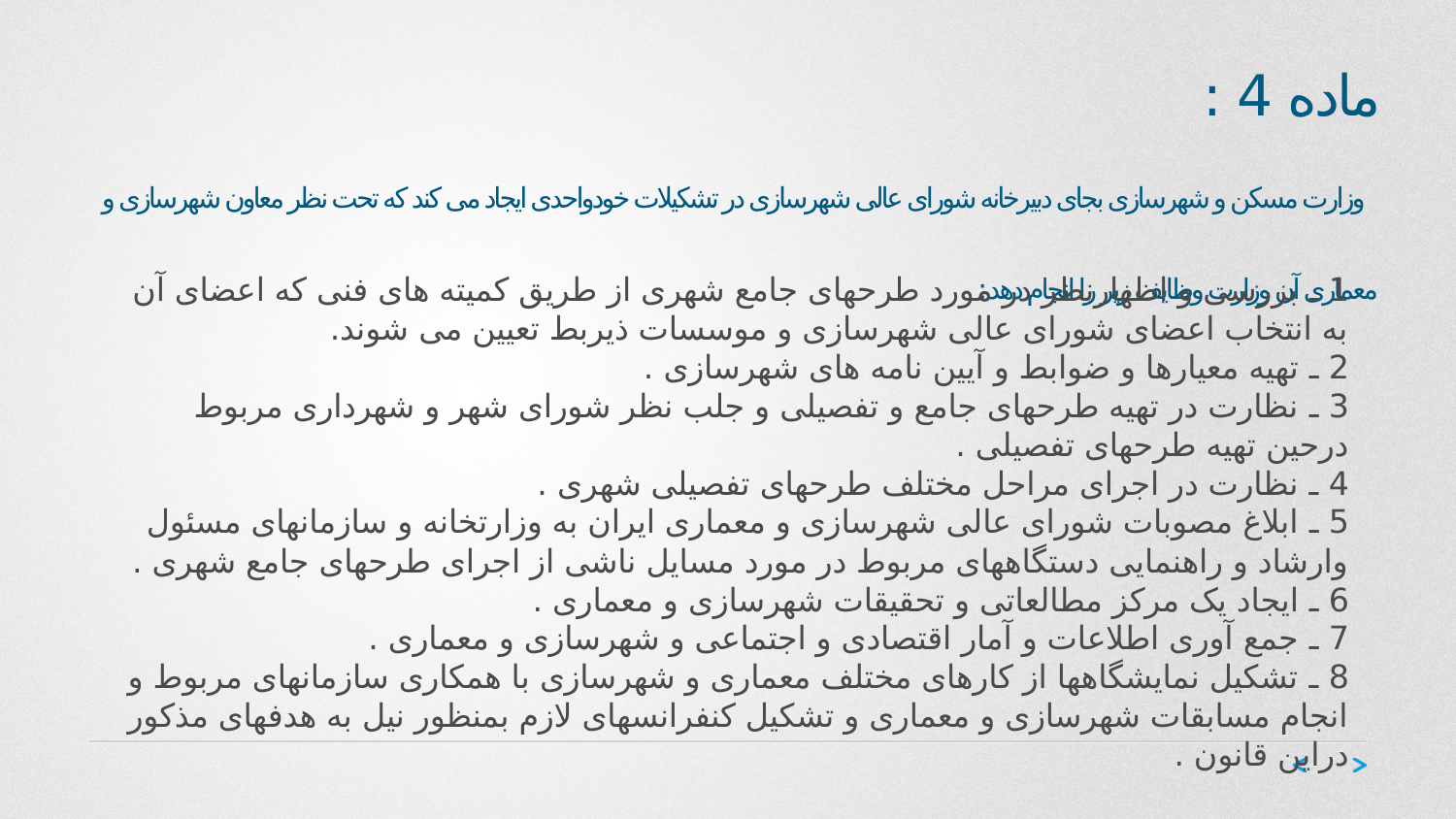

# ‌ماده 4 : وزارت مسکن و شهرسازی بجای دبیرخانه شورای عالی شهرسازی در تشکیلات خودواحدی ایجاد می کند که تحت نظر معاون شهرسازی و معماری آن وزارت وظایف زیر را انجام دهد:
1 ـ بررسی و اظهارنظر در مورد طرحهای جامع شهری از طریق کمیته های فنی که اعضای آن به انتخاب اعضای شورای عالی شهرسازی و موسسات ذیربط تعیین می شوند.
2 ـ تهیه معیارها و ضوابط و آیین نامه های شهرسازی .
3 ـ نظارت در تهیه طرحهای جامع و تفصیلی و جلب نظر شورای شهر و شهرداری مربوط درحین تهیه طرحهای تفصیلی .
4 ـ نظارت در اجرای مراحل مختلف طرحهای تفصیلی شهری .
5 ـ ابلاغ مصوبات شورای عالی شهرسازی و معماری ایران به وزارتخانه و سازمانهای مسئول وارشاد و راهنمایی دستگاههای مربوط در مورد مسایل ناشی از اجرای طرحهای جامع شهری .
6 ـ ایجاد یک مرکز مطالعاتی و تحقیقات شهرسازی و معماری .
7 ـ جمع آوری اطلاعات و آمار اقتصادی و اجتماعی و شهرسازی و معماری .
8 ـ تشکیل نمایشگاهها از کارهای مختلف معماری و شهرسازی با همکاری سازمانهای مربوط و انجام مسابقات شهرسازی و معماری و تشکیل کنفرانسهای لازم بمنظور نیل به هدفهای مذکور دراین قانون .